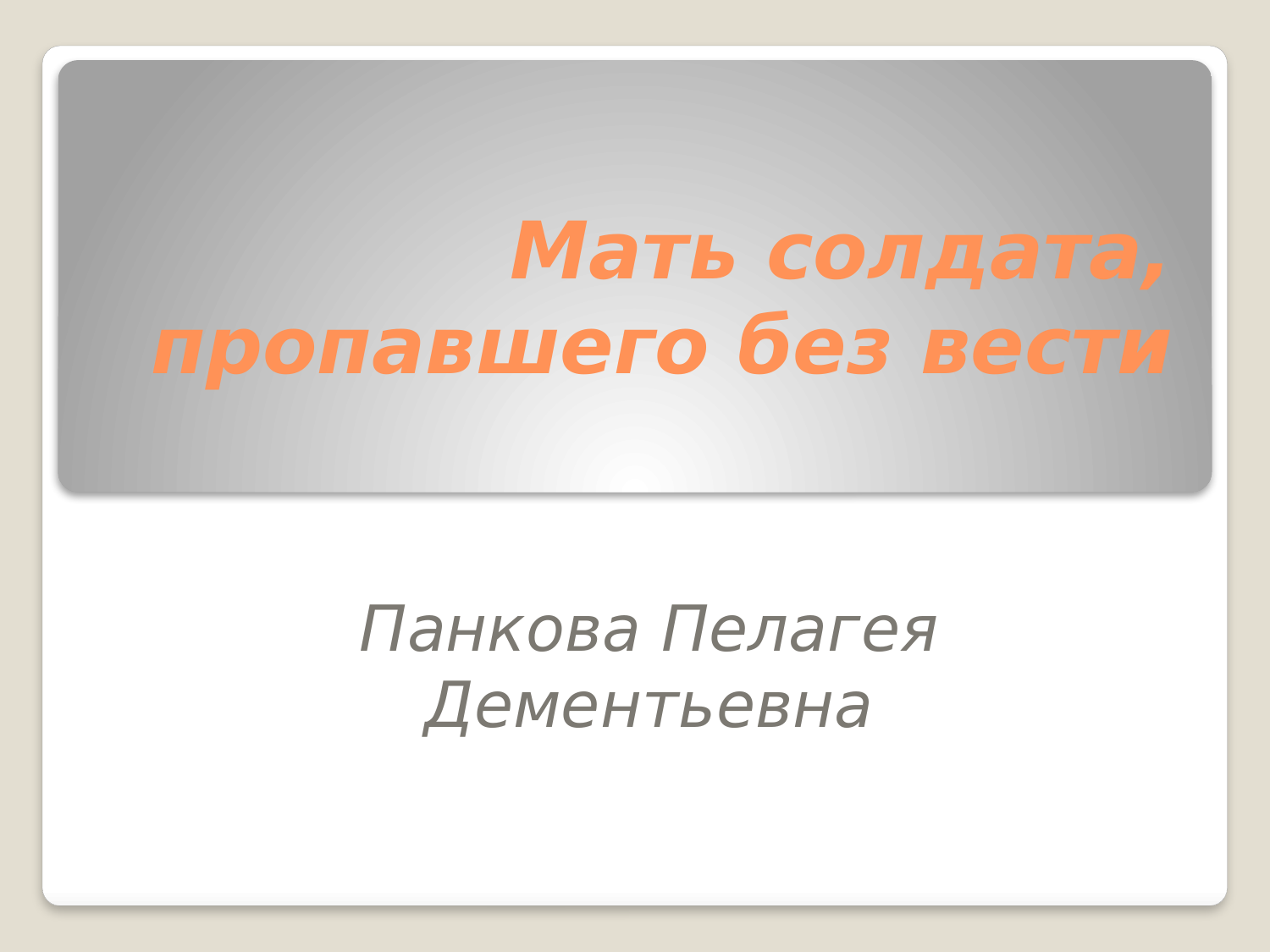

# Мать солдата, пропавшего без вести

Панкова Пелагея Дементьевна